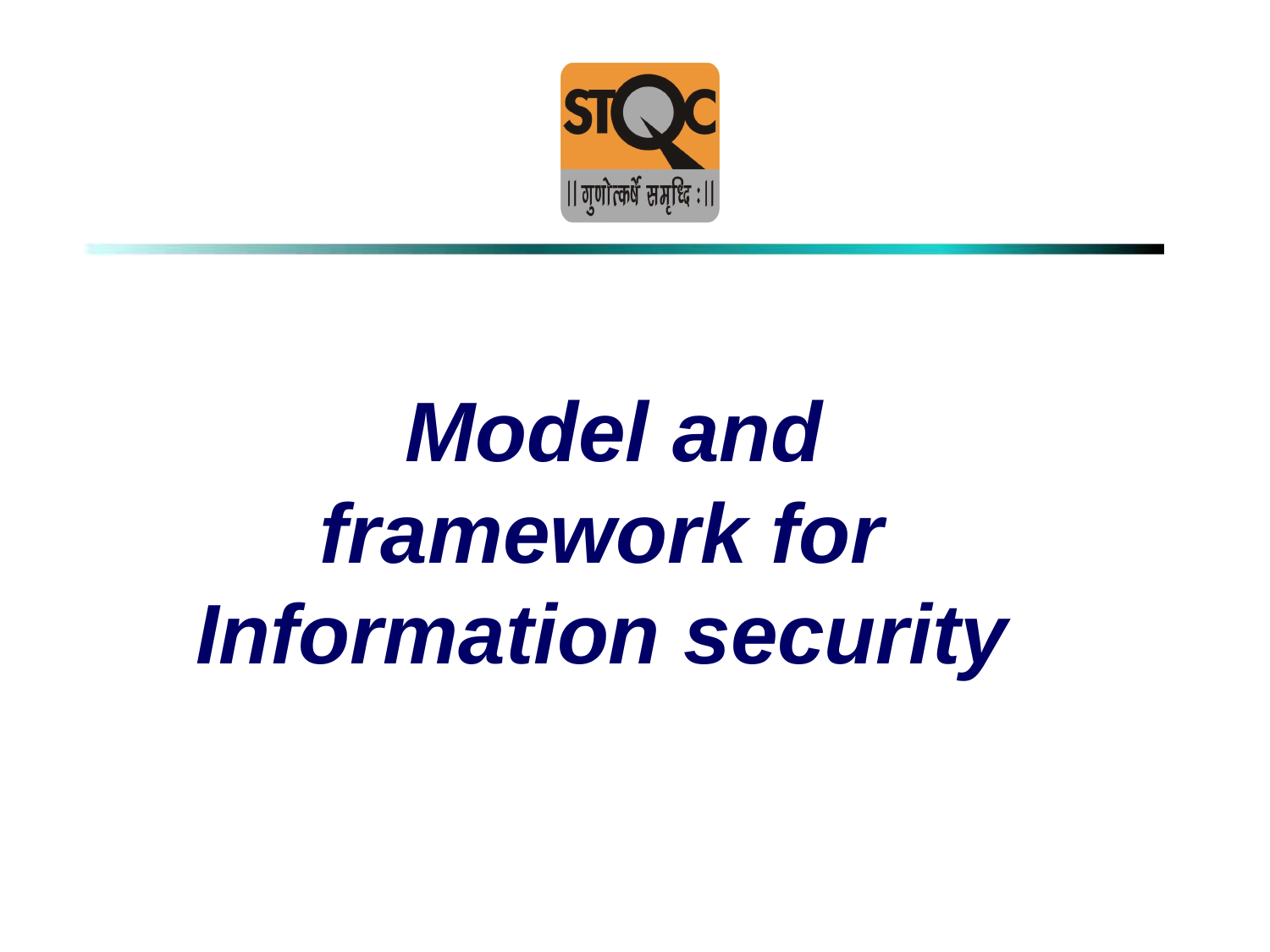

#
Model and framework for  Information security